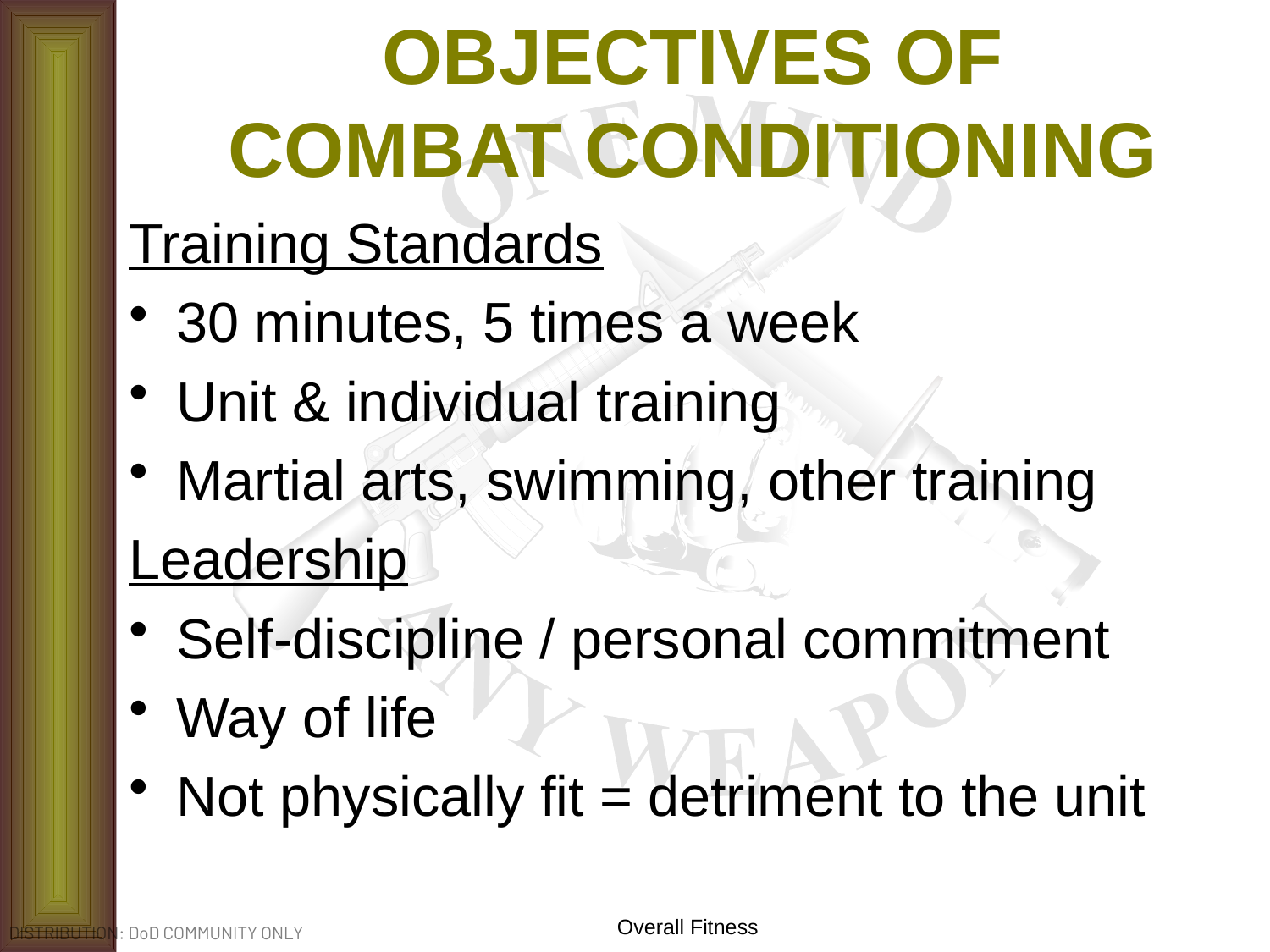

# OBJECTIVES OF COMBAT CONDITIONING
Training Standards
30 minutes, 5 times a week
Unit & individual training
Martial arts, swimming, other training
Leadership
Self-discipline / personal commitment
Way of life
Not physically fit = detriment to the unit
Overall Fitness